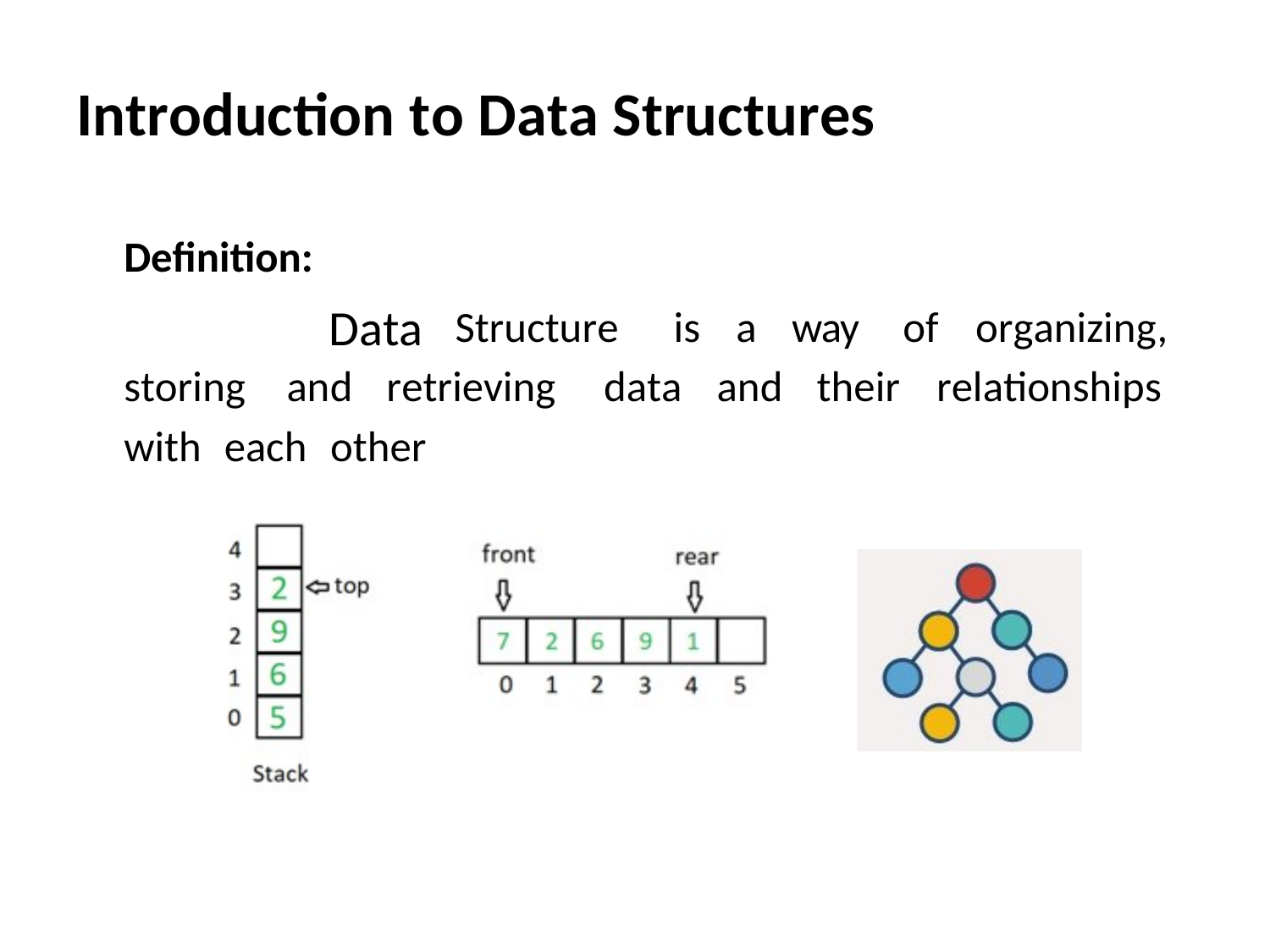

Introduction to Data Structures
Definition:
Data
Structure
is
a
way
of
organizing,
storing
and
retrieving
data
and
their
relationships
with
each
other